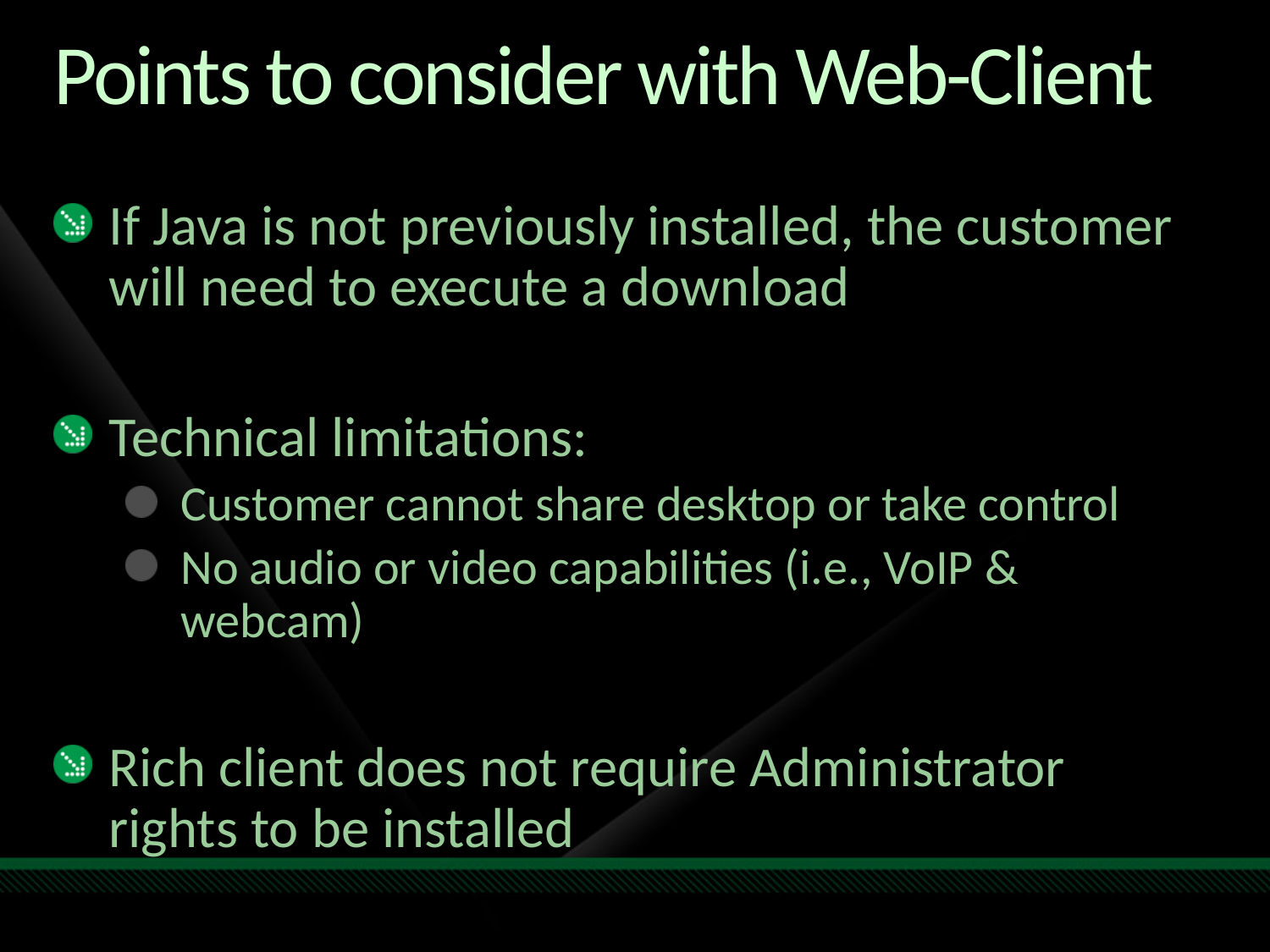

# Points to consider with Web-Client
If Java is not previously installed, the customer will need to execute a download

Technical limitations:
Customer cannot share desktop or take control
No audio or video capabilities (i.e., VoIP & webcam)

Rich client does not require Administrator rights to be installed